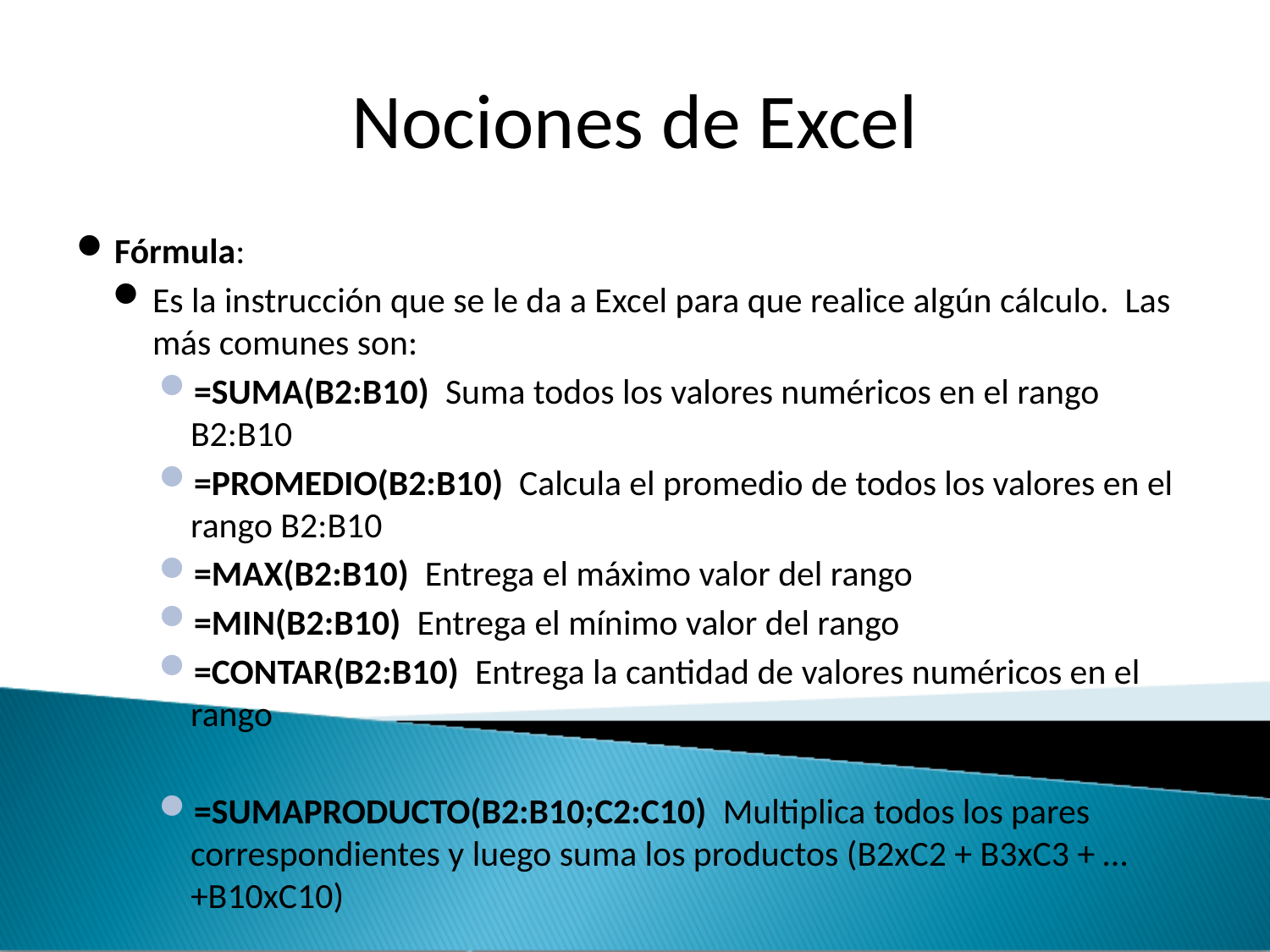

# Nociones de Excel
Fórmula:
Es la instrucción que se le da a Excel para que realice algún cálculo.  Las más comunes son:
=SUMA(B2:B10)  Suma todos los valores numéricos en el rango B2:B10
=PROMEDIO(B2:B10)  Calcula el promedio de todos los valores en el rango B2:B10
=MAX(B2:B10)  Entrega el máximo valor del rango
=MIN(B2:B10)  Entrega el mínimo valor del rango
=CONTAR(B2:B10)  Entrega la cantidad de valores numéricos en el rango

=SUMAPRODUCTO(B2:B10;C2:C10)  Multiplica todos los pares correspondientes y luego suma los productos (B2xC2 + B3xC3 + … +B10xC10)